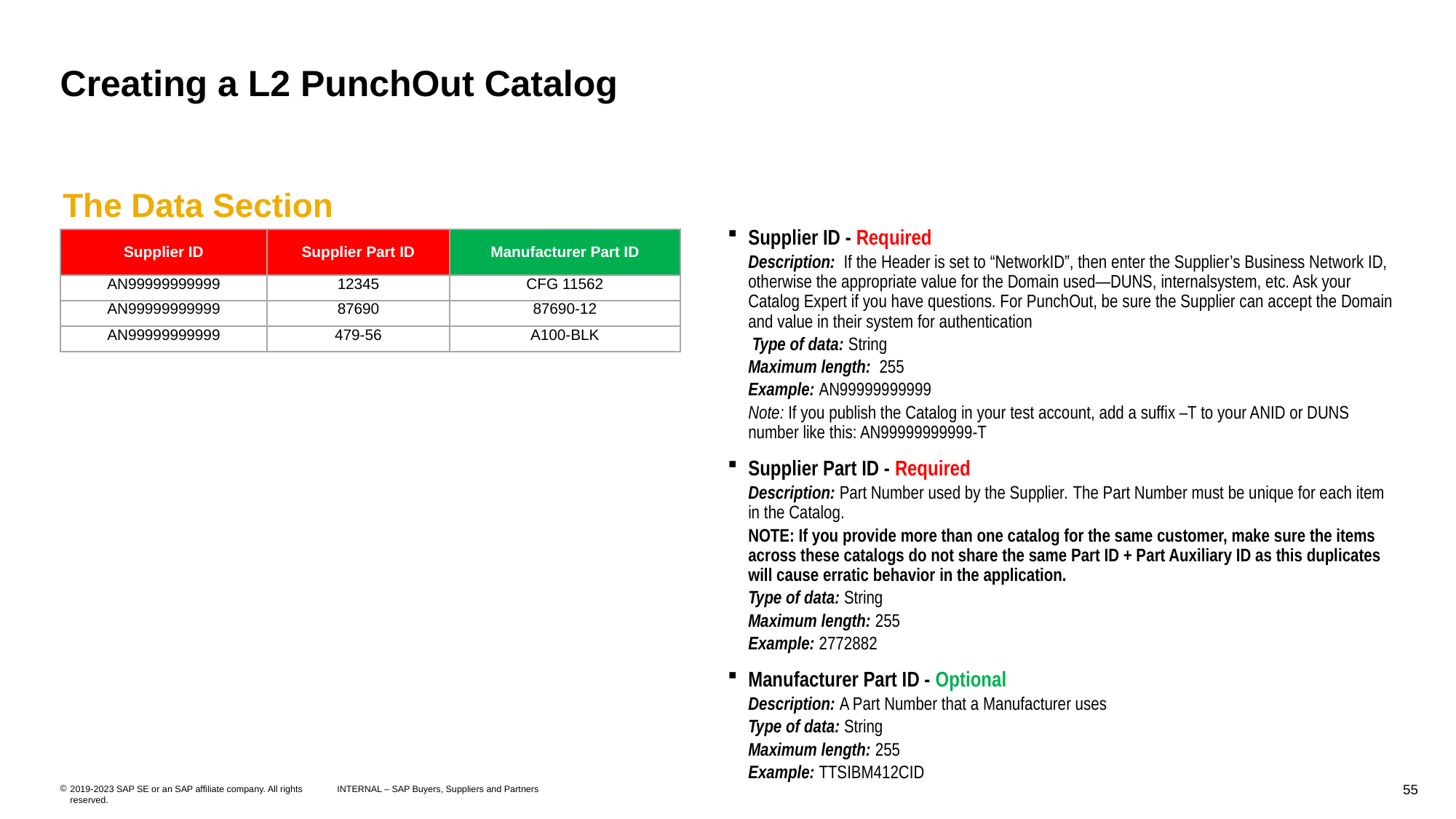

# Creating a L2 PunchOut Catalog
The Data Section
| Supplier ID | Supplier Part ID | Manufacturer Part ID |
| --- | --- | --- |
| AN99999999999 | 12345 | CFG 11562 |
| AN99999999999 | 87690 | 87690-12 |
| AN99999999999 | 479-56 | A100-BLK |
Supplier ID - Required
Description:  If the Header is set to “NetworkID”, then enter the Supplier’s Business Network ID, otherwise the appropriate value for the Domain used—DUNS, internalsystem, etc. Ask your Catalog Expert if you have questions. For PunchOut, be sure the Supplier can accept the Domain and value in their system for authentication
 Type of data: String
Maximum length:  255
Example: AN99999999999
Note: If you publish the Catalog in your test account, add a suffix –T to your ANID or DUNS number like this: AN99999999999-T
Supplier Part ID - Required
Description: Part Number used by the Supplier. The Part Number must be unique for each item in the Catalog.
NOTE: If you provide more than one catalog for the same customer, make sure the items across these catalogs do not share the same Part ID + Part Auxiliary ID as this duplicates will cause erratic behavior in the application.
Type of data: String
Maximum length: 255
Example: 2772882
Manufacturer Part ID - Optional
Description: A Part Number that a Manufacturer uses
Type of data: String
Maximum length: 255
Example: TTSIBM412CID